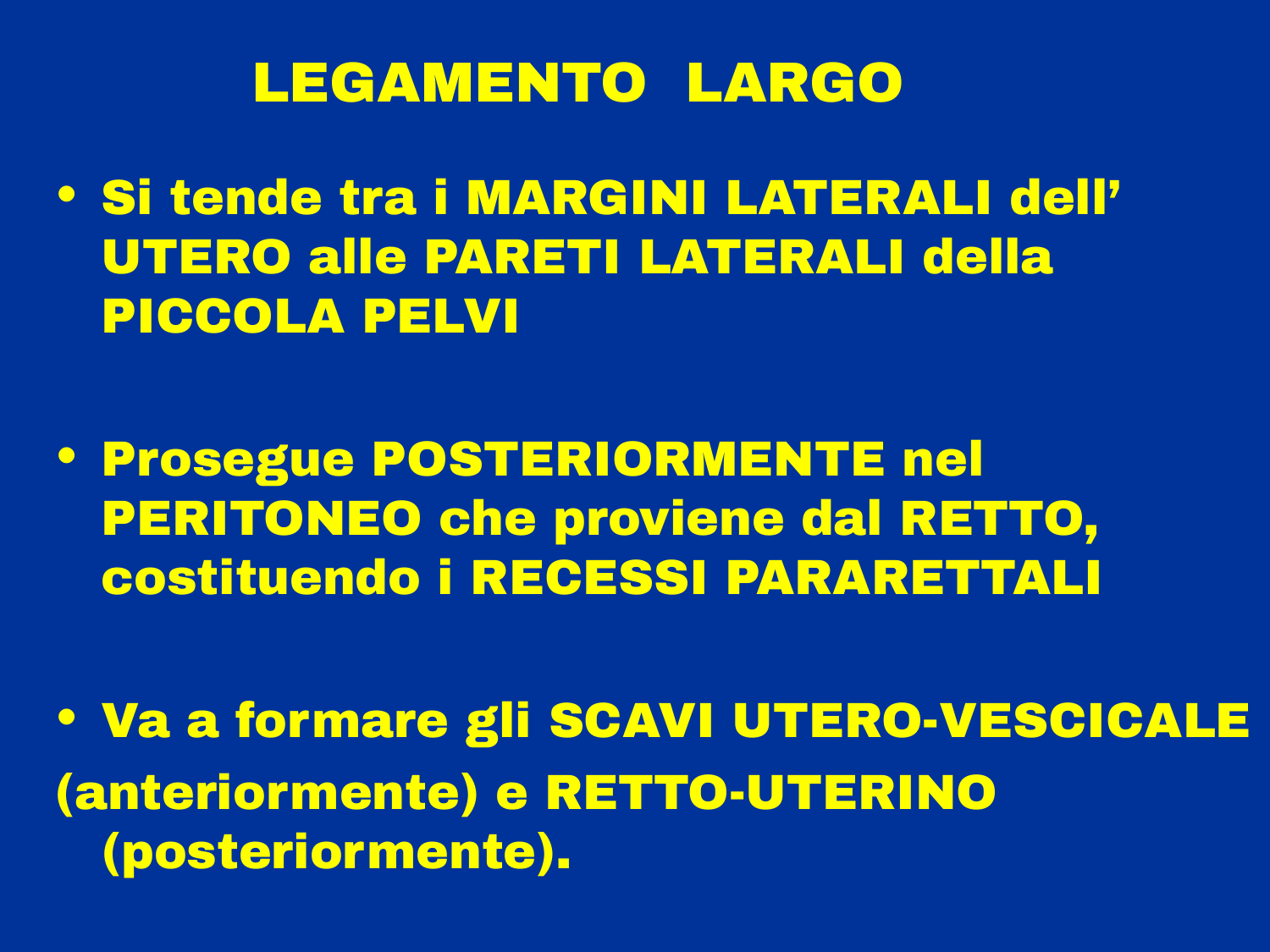

# LEGAMENTO  LARGO
Si tende tra i MARGINI LATERALI dell’ UTERO alle PARETI LATERALI della PICCOLA PELVI

Prosegue POSTERIORMENTE nel PERITONEO che proviene dal RETTO, costituendo i RECESSI PARARETTALI

Va a formare gli SCAVI UTERO-VESCICALE
(anteriormente) e RETTO-UTERINO (posteriormente).